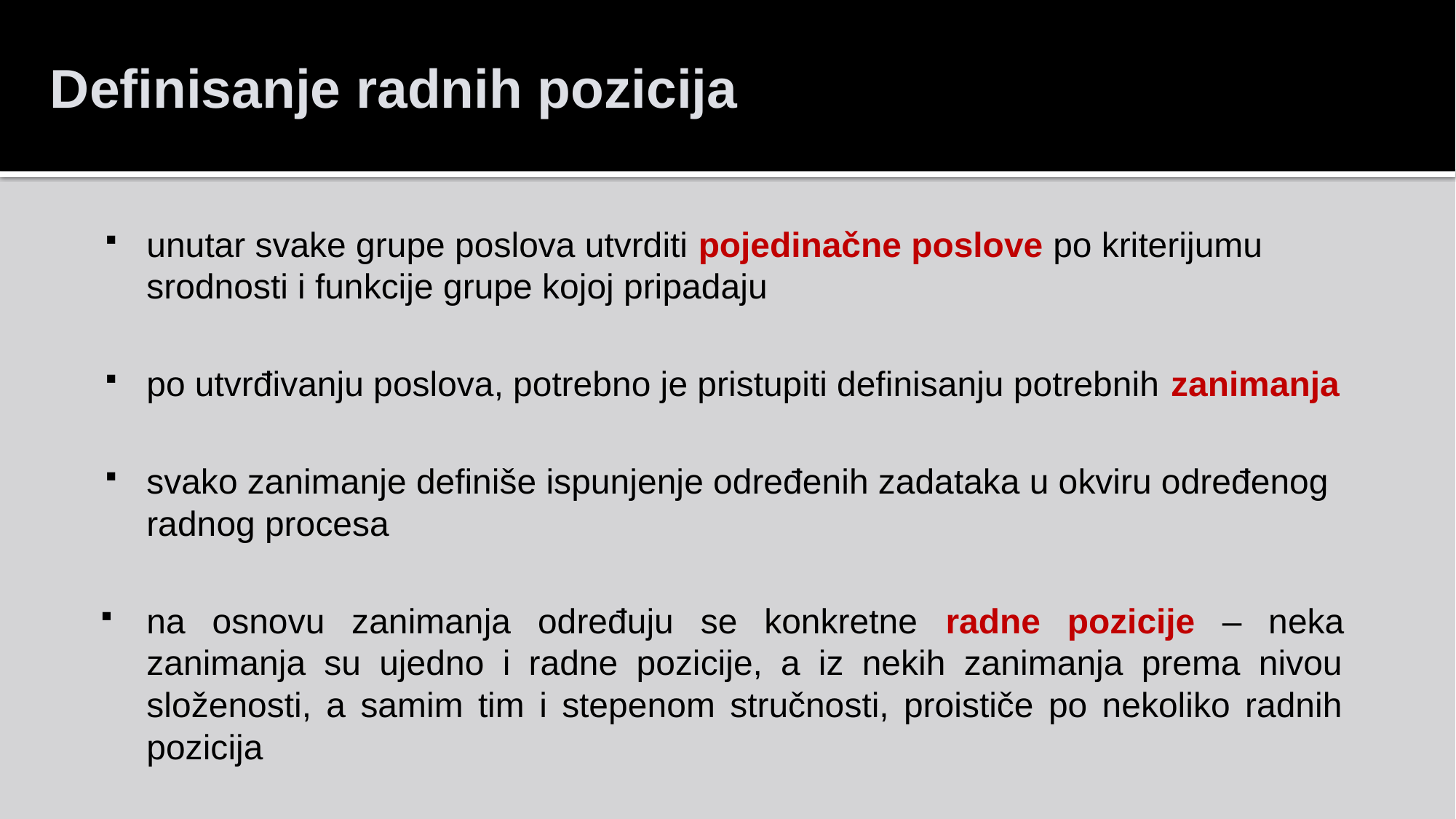

Definisanje radnih pozicija

unutar svake grupe poslova utvrditi pojedinačne poslove po kriterijumu srodnosti i funkcije grupe kojoj pripadaju

po utvrđivanju poslova, potrebno je pristupiti definisanju potrebnih zanimanja

svako zanimanje definiše ispunjenje određenih zadataka u okviru određenog radnog procesa

na osnovu zanimanja određuju se konkretne radne pozicije – neka zanimanja su ujedno i radne pozicije, a iz nekih zanimanja prema nivou složenosti, a samim tim i stepenom stručnosti, proističe po nekoliko radnih pozicija